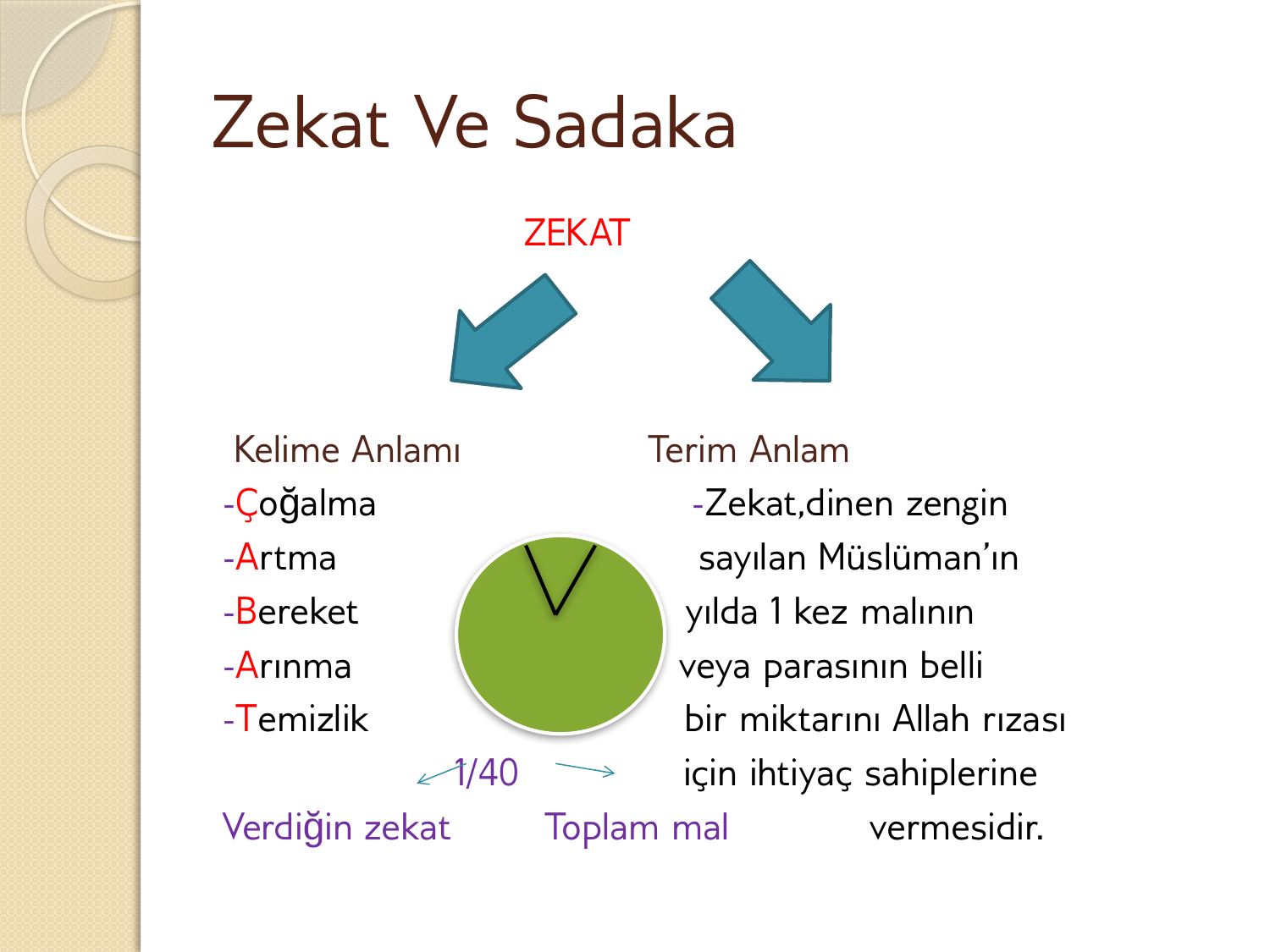

# Zekat Ve Sadaka
                          ZEKAT

 Kelime Anlamı                Terim Anlam
-Çoğalma                           -Zekat,dinen zengin
-Artma                               sayılan Müslüman’ın
-Bereket                            yılda 1 kez malının
-Arınma                            veya parasının belli
-Temizlik                           bir miktarını Allah rızası
                    1/40              için ihtiyaç sahiplerine
Verdiğin zekat        Toplam mal            vermesidir.